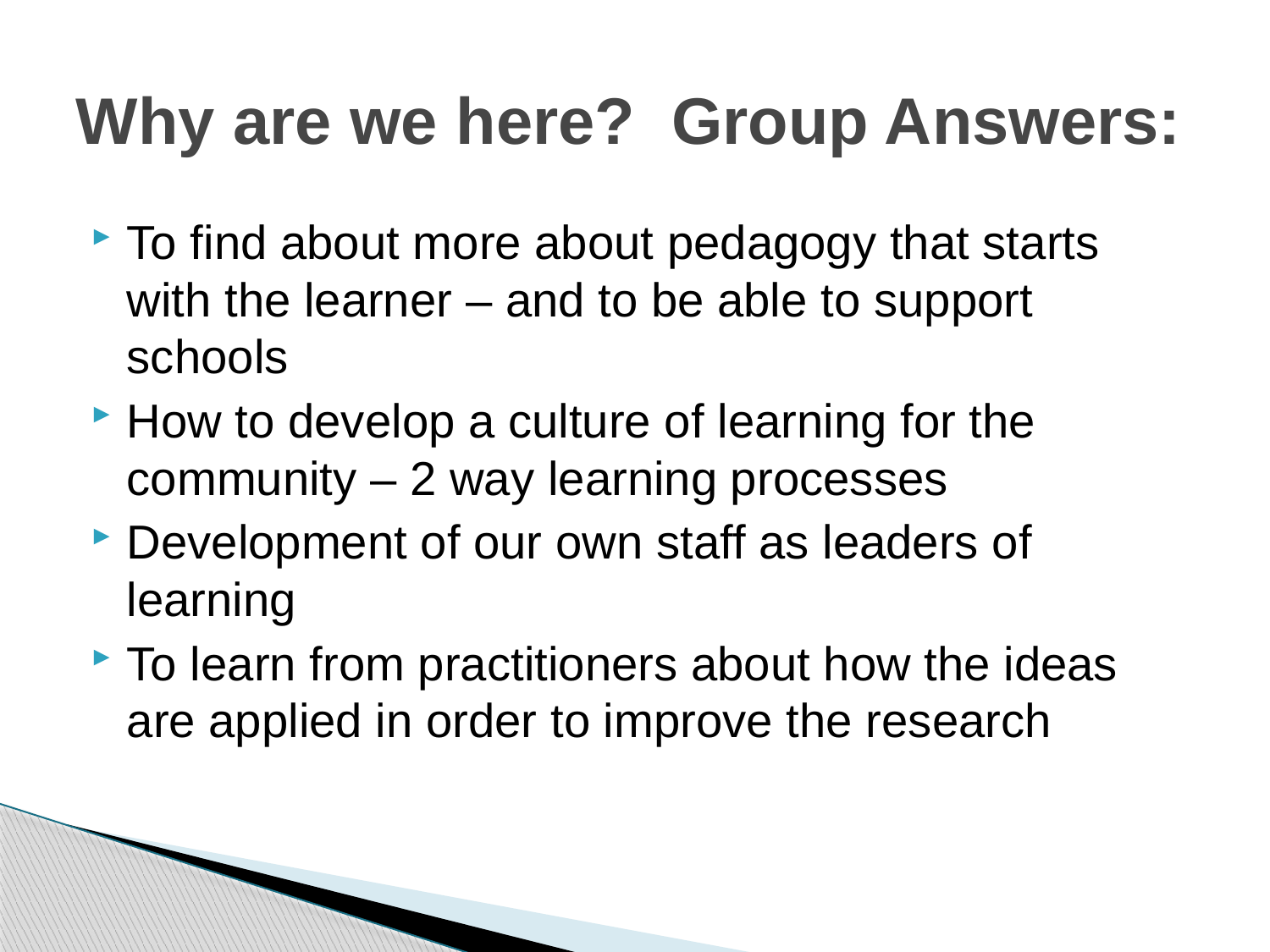

# Why are we here?  Group Answers:
To find about more about pedagogy that starts with the learner – and to be able to support schools
How to develop a culture of learning for the community – 2 way learning processes
Development of our own staff as leaders of learning
To learn from practitioners about how the ideas are applied in order to improve the research